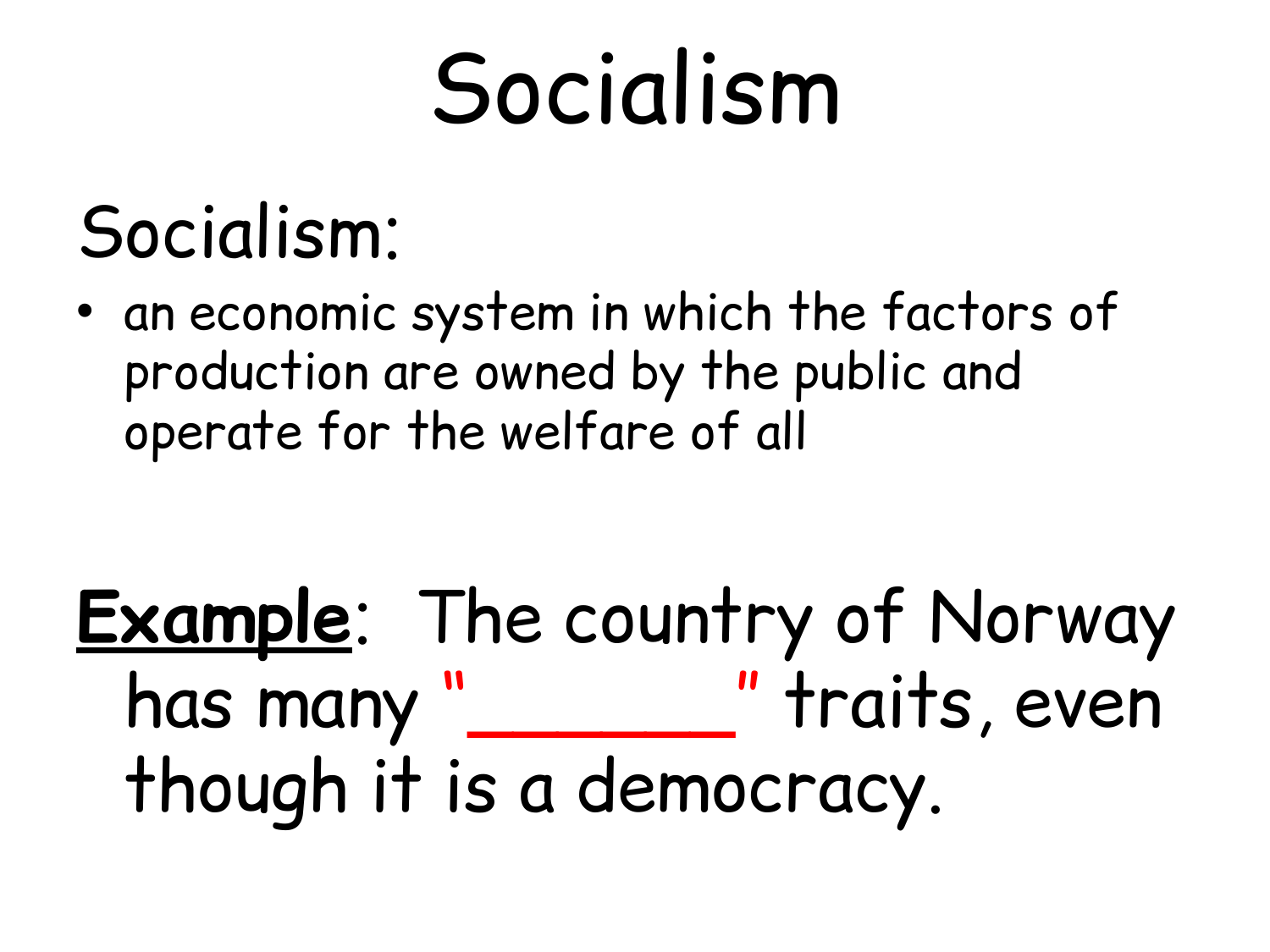

# Socialism
Socialism:
an economic system in which the factors of production are owned by the public and operate for the welfare of all

Example:  The country of Norway  has many “______” traits, even though it is a democracy.